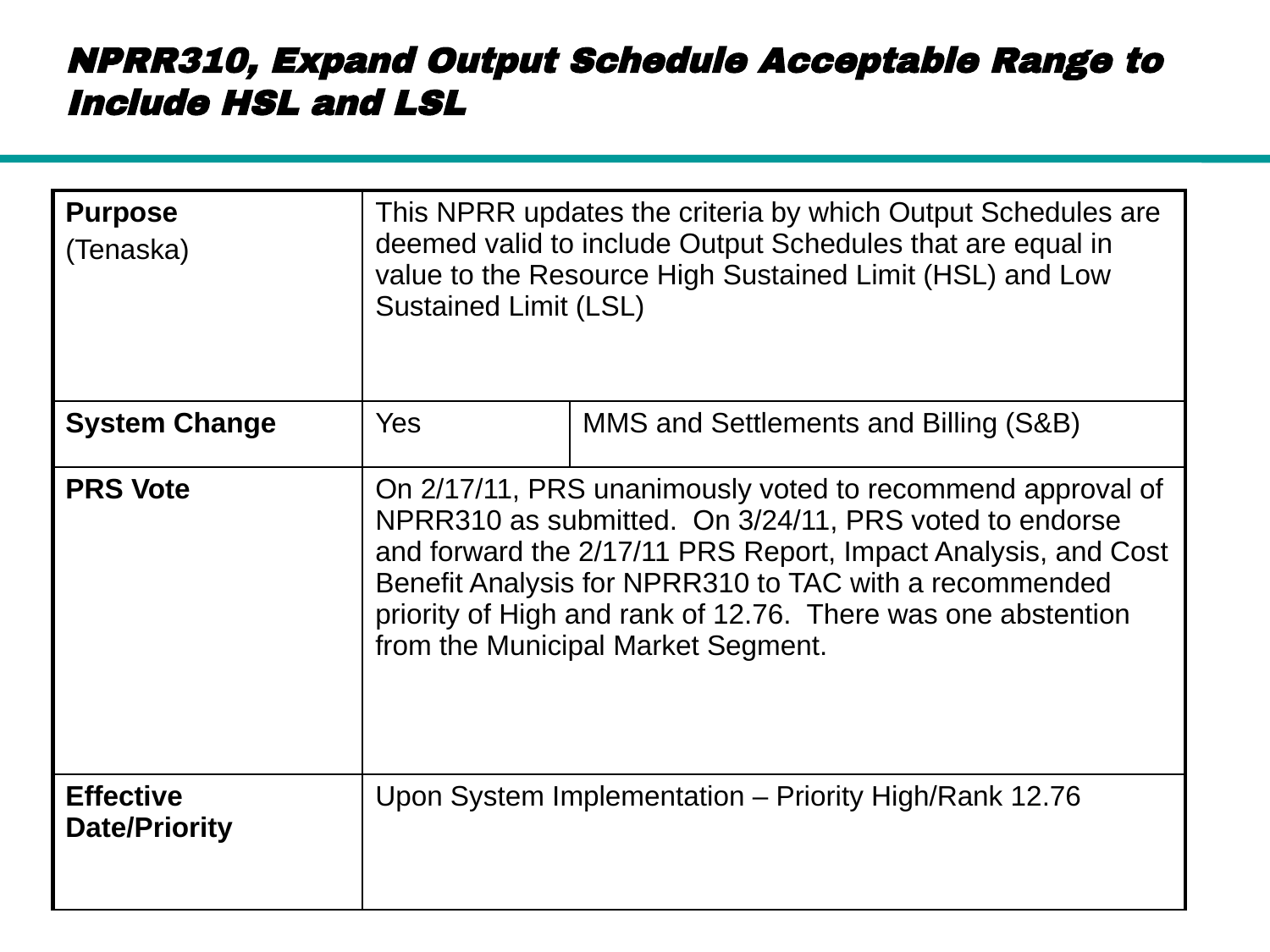

NPRR310, Expand Output Schedule Acceptable Range to Include HSL and LSL
| Purpose (Tenaska) | This NPRR updates the criteria by which Output Schedules are deemed valid to include Output Schedules that are equal in value to the Resource High Sustained Limit (HSL) and Low Sustained Limit (LSL) |  |
| --- | --- | --- |
| System Change | Yes | MMS and Settlements and Billing (S&B) |
| PRS Vote | On 2/17/11, PRS unanimously voted to recommend approval of NPRR310 as submitted. On 3/24/11, PRS voted to endorse and forward the 2/17/11 PRS Report, Impact Analysis, and Cost Benefit Analysis for NPRR310 to TAC with a recommended priority of High and rank of 12.76. There was one abstention from the Municipal Market Segment. |  |
| Effective Date/Priority | Upon System Implementation – Priority High/Rank 12.76 |  |